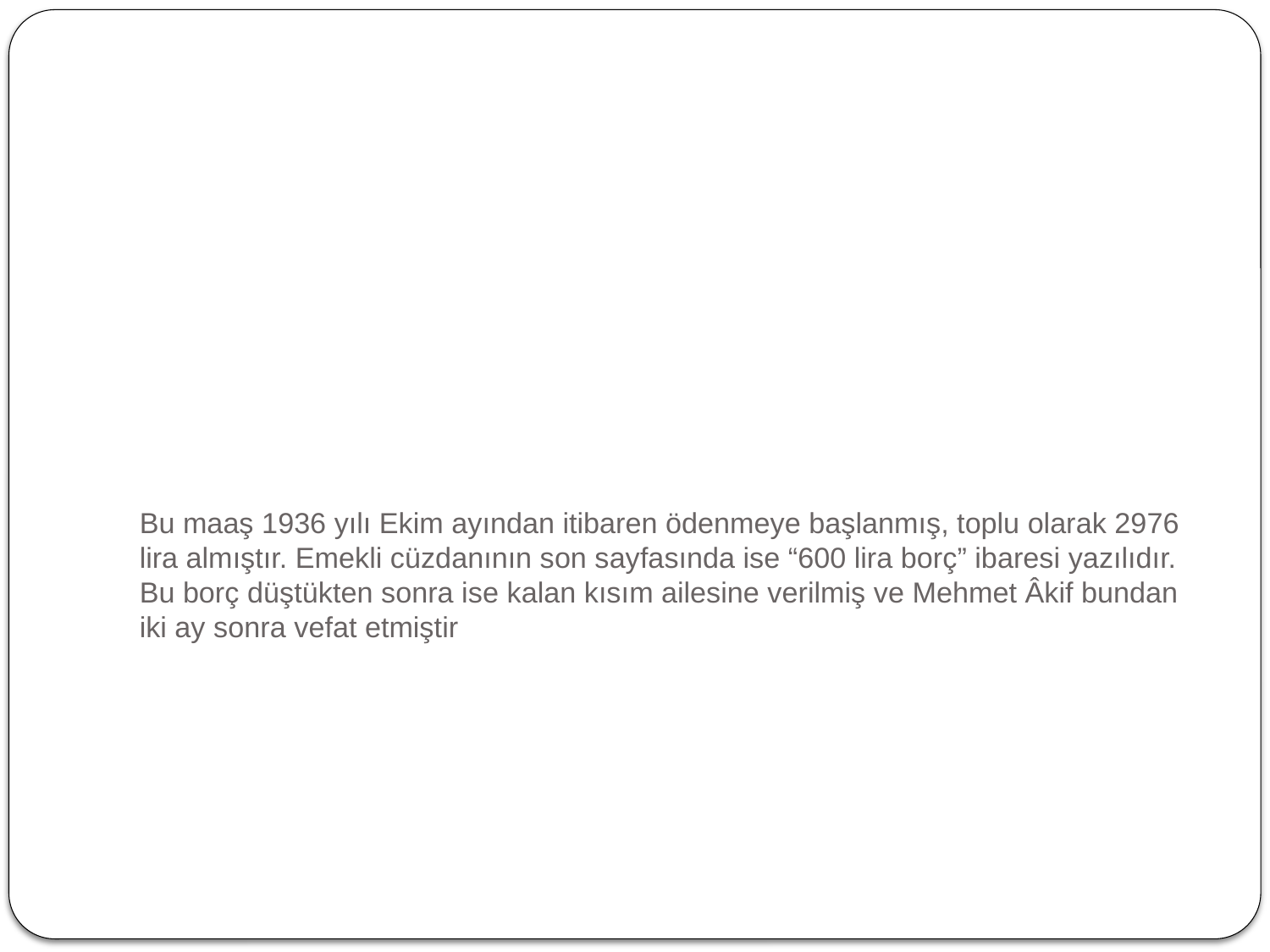

# Bu maaş 1936 yılı Ekim ayından itibaren ödenmeye başlanmış, toplu olarak 2976 lira almıştır. Emekli cüzdanının son sayfasında ise “600 lira borç” ibaresi yazılıdır. Bu borç düştükten sonra ise kalan kısım ailesine verilmiş ve Mehmet Âkif bundan iki ay sonra vefat etmiştir